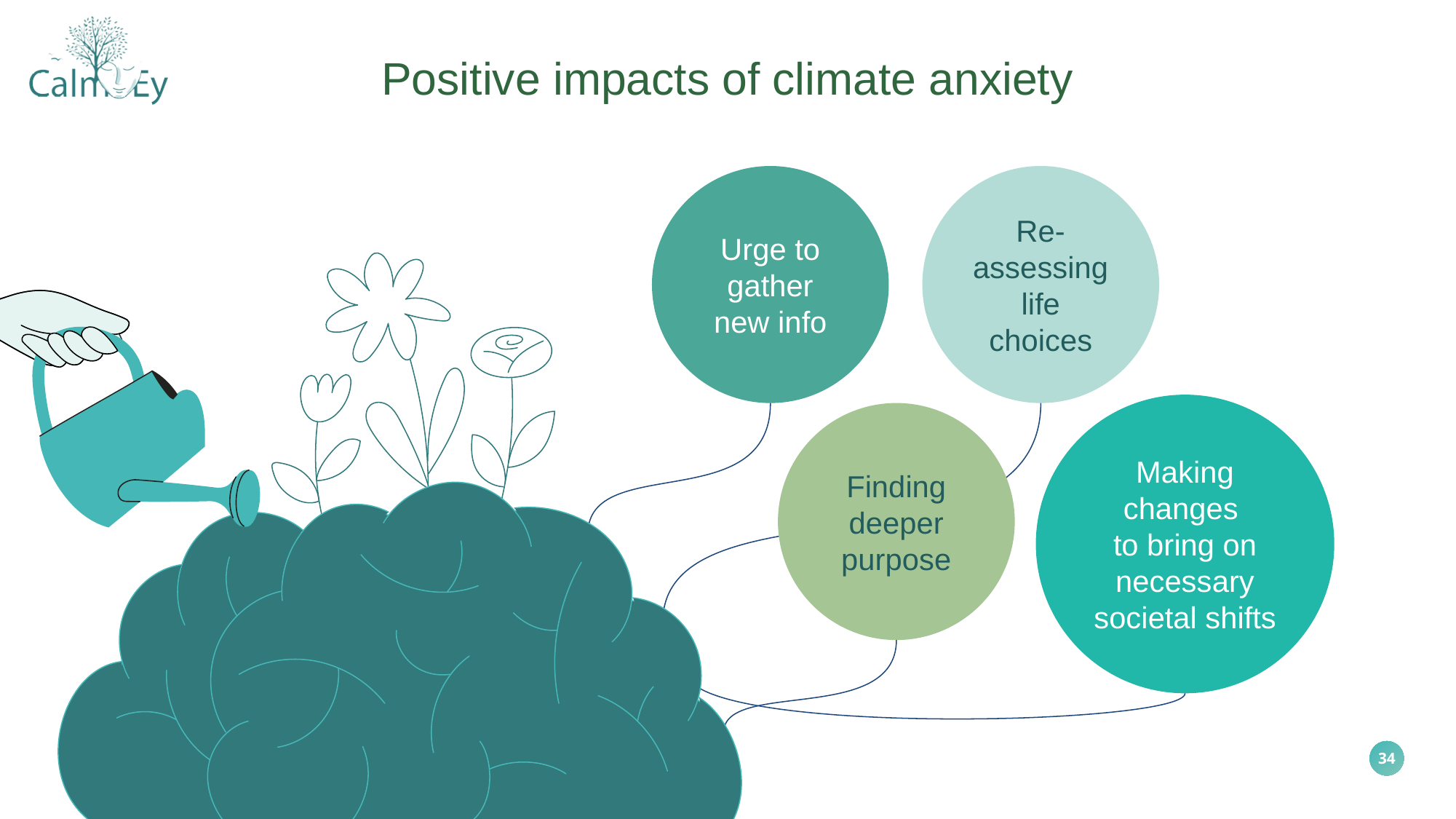

Positive impacts of climate anxiety
Urge to gather new info
Re-
assessing life choices

Making changes
to bring on necessary societal shifts
Finding deeper purpose